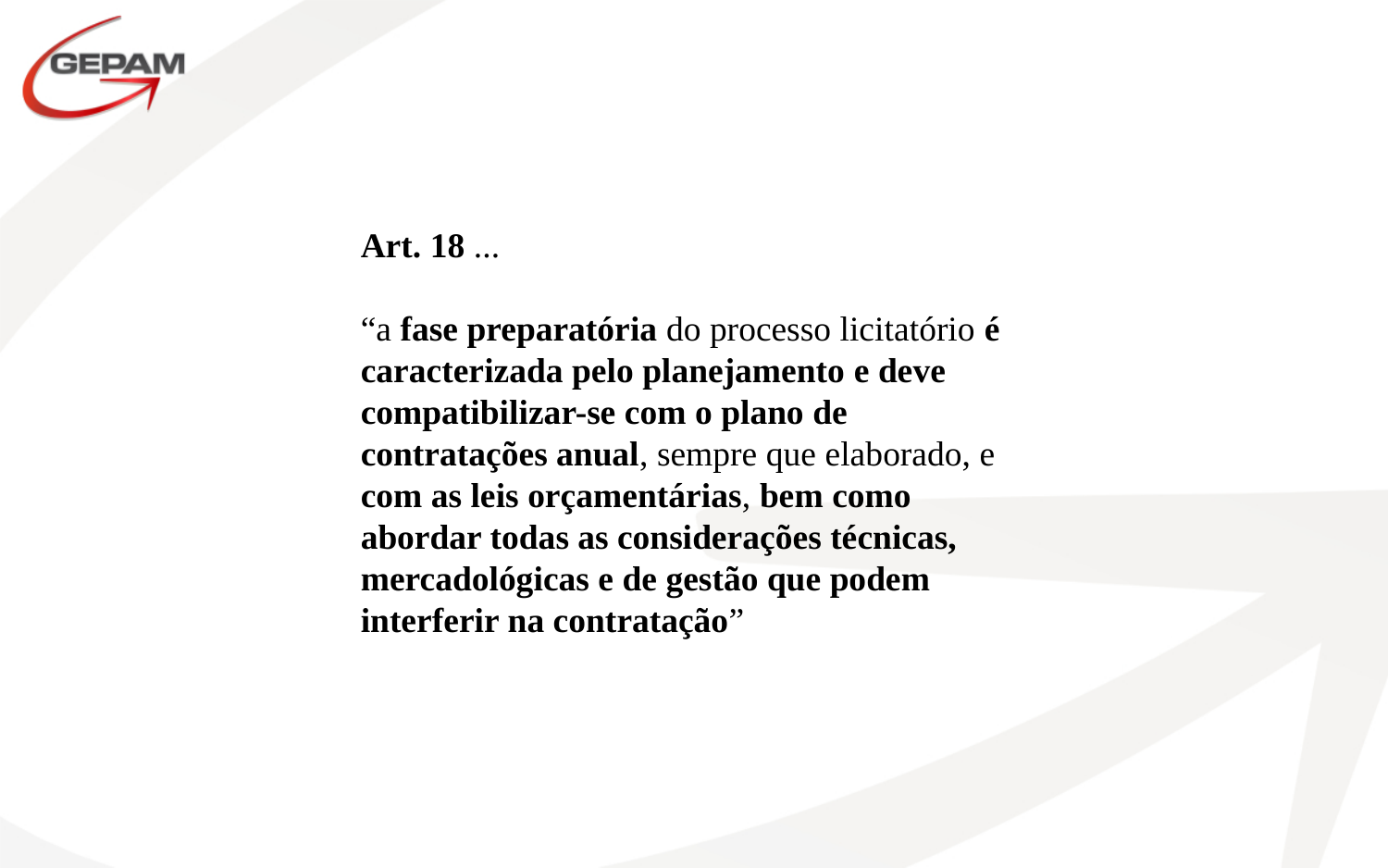

Art. 18 ...
“a fase preparatória do processo licitatório é caracterizada pelo planejamento e deve compatibilizar-se com o plano de contratações anual, sempre que elaborado, e com as leis orçamentárias, bem como abordar todas as considerações técnicas, mercadológicas e de gestão que podem interferir na contratação”